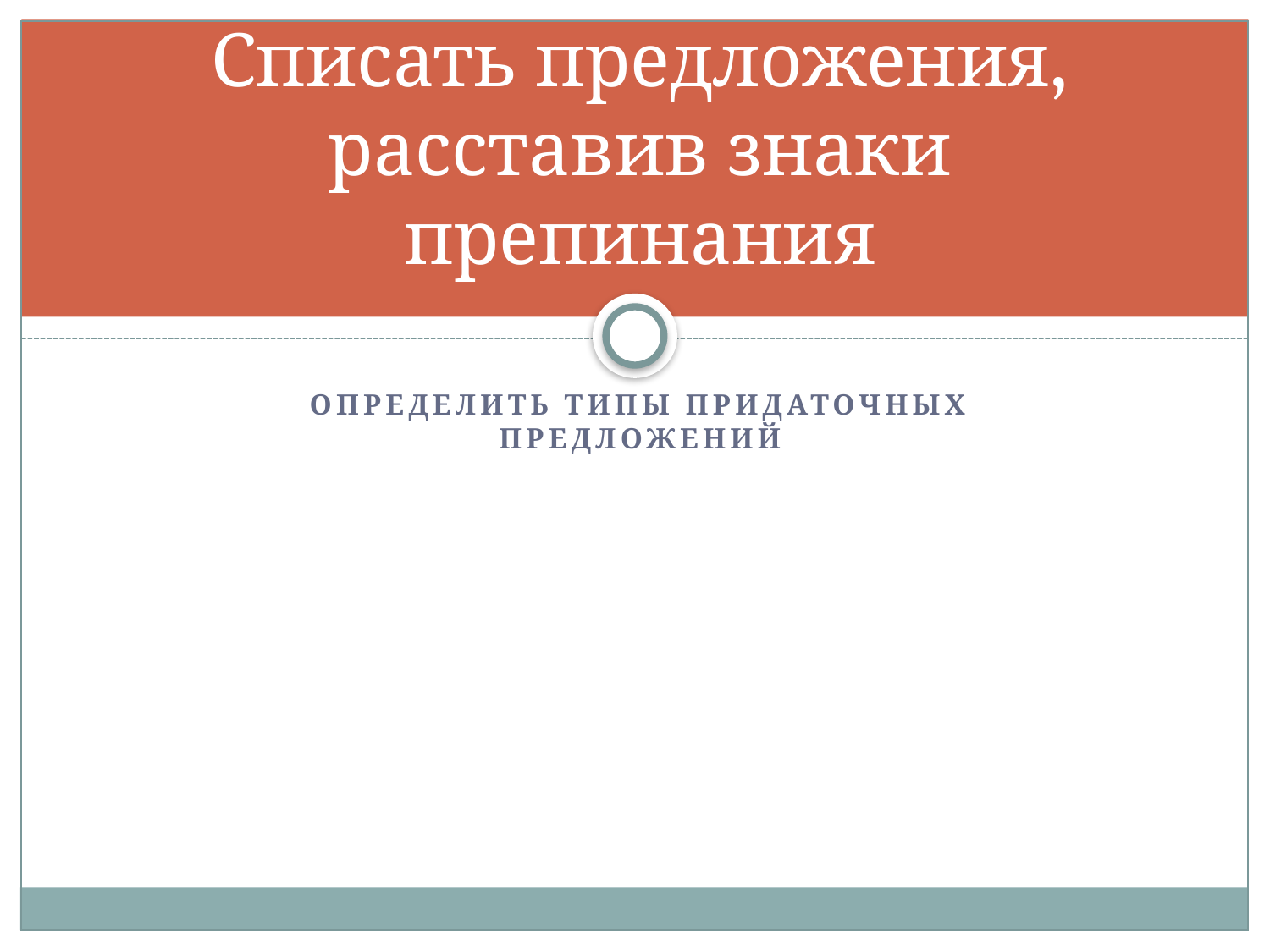

# Списать предложения, расставив знаки препинания
Определить типы придаточных предложений